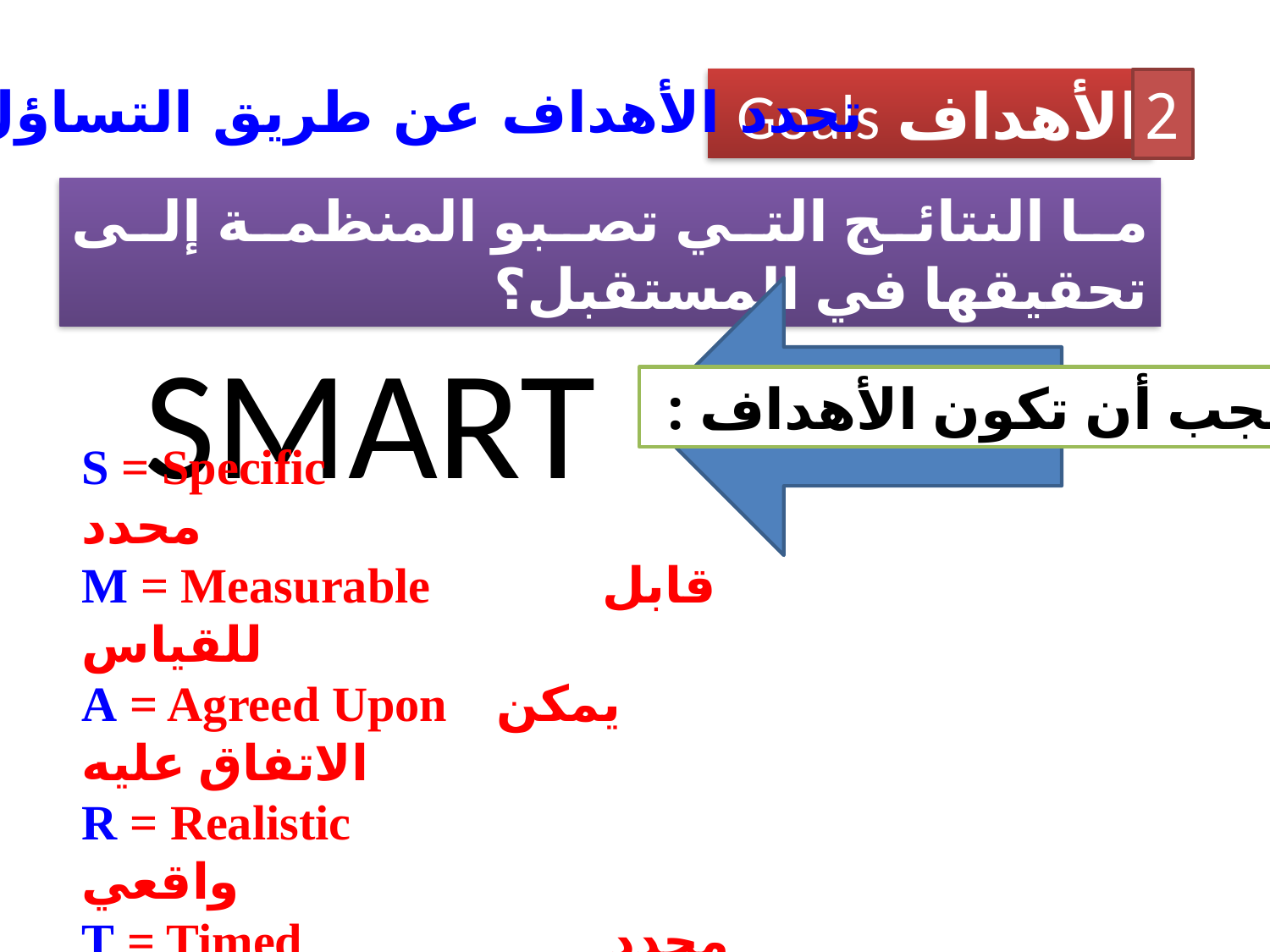

تحدد الأهداف عن طريق التساؤل :
ما النتائج التي تصبو المنظمة إلى تحقيقها في المستقبل؟
الأهداف Goals
2

ويجب أن تكون الأهداف :
SMART
S = Specific                              محدد
M = Measurable              قابل للقياس
A = Agreed Upon    يمكن الاتفاق عليه
R = Realistic                           واقعي
T = Timed                         محدد بزمن